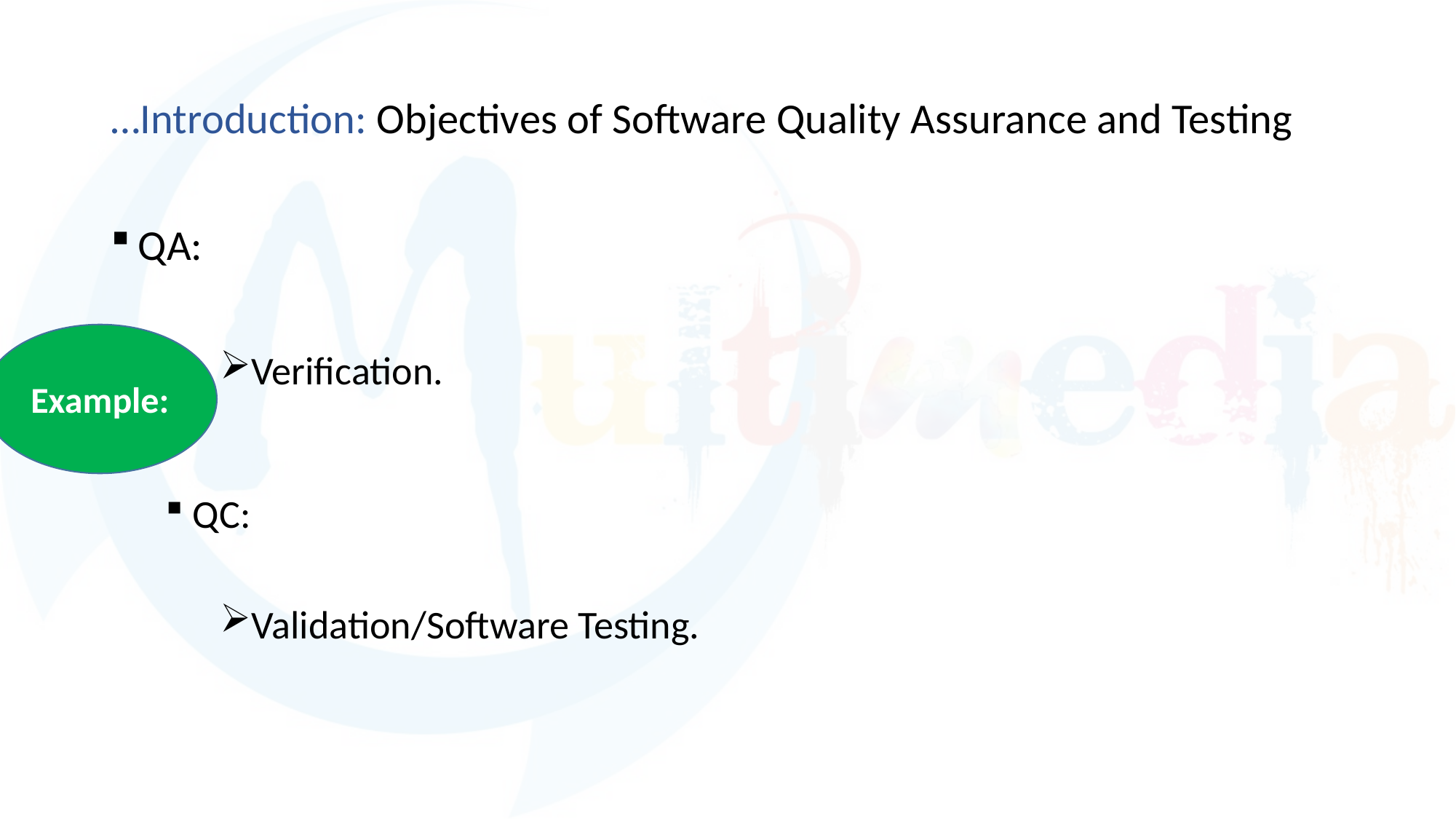

# …Introduction: Objectives of Software Quality Assurance and Testing
QA:

Verification.

QC:

Validation/Software Testing.
Example: